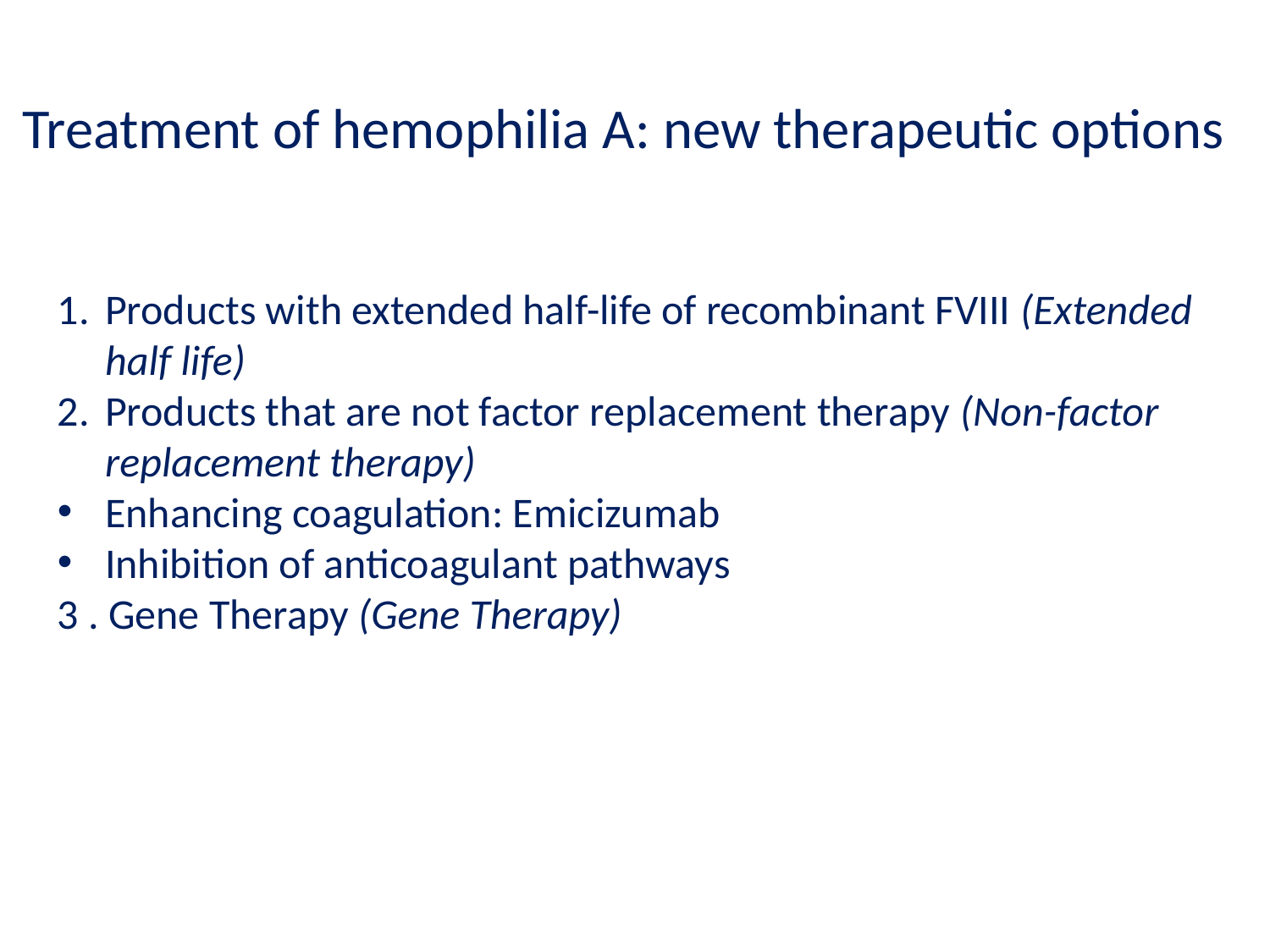

Treatment of hemophilia A: new therapeutic options
Products with extended half-life of recombinant FVIII (Extended half life)
Products that are not factor replacement therapy (Non-factor replacement therapy)
Enhancing coagulation: Emicizumab
Inhibition of anticoagulant pathways
3 . Gene Therapy (Gene Therapy)